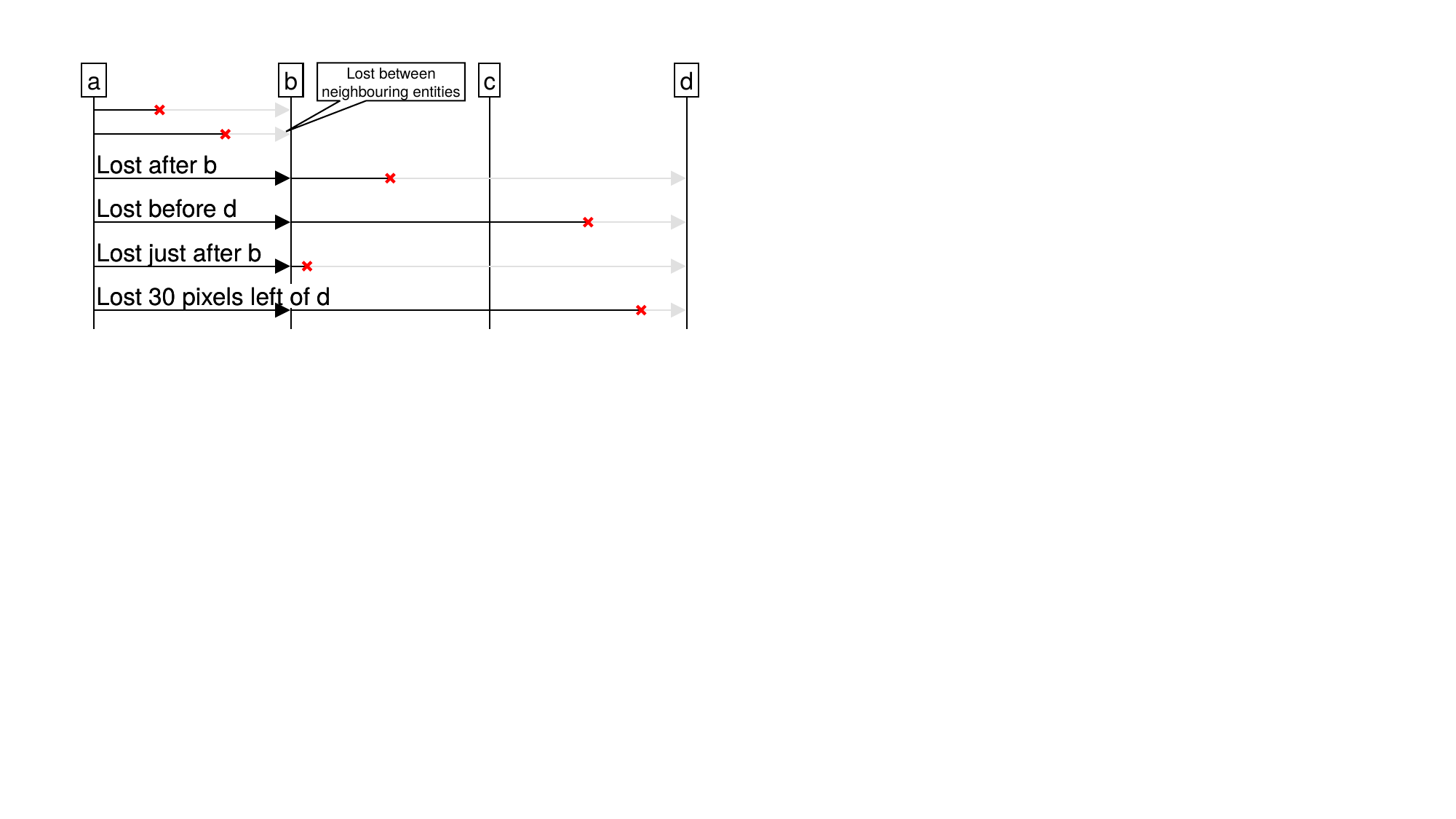

Lost between
neighbouring entities
a
b
c
d
Lost after b
Lost after b
Lost before d
Lost before d
Lost just after b
Lost just after b
Lost 30 pixels left of d
Lost 30 pixels left of d